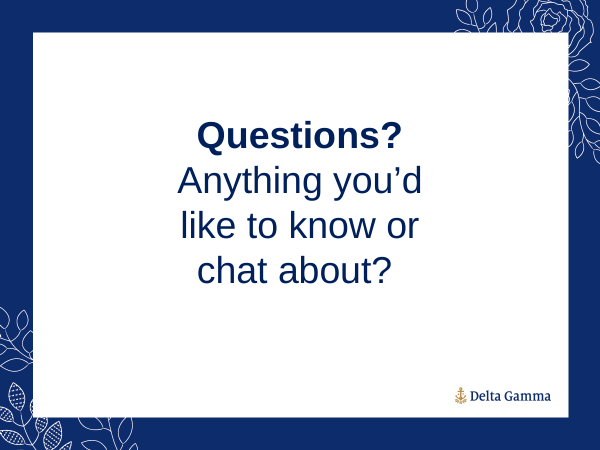

Questions? Anything you’d like to know or chat about?